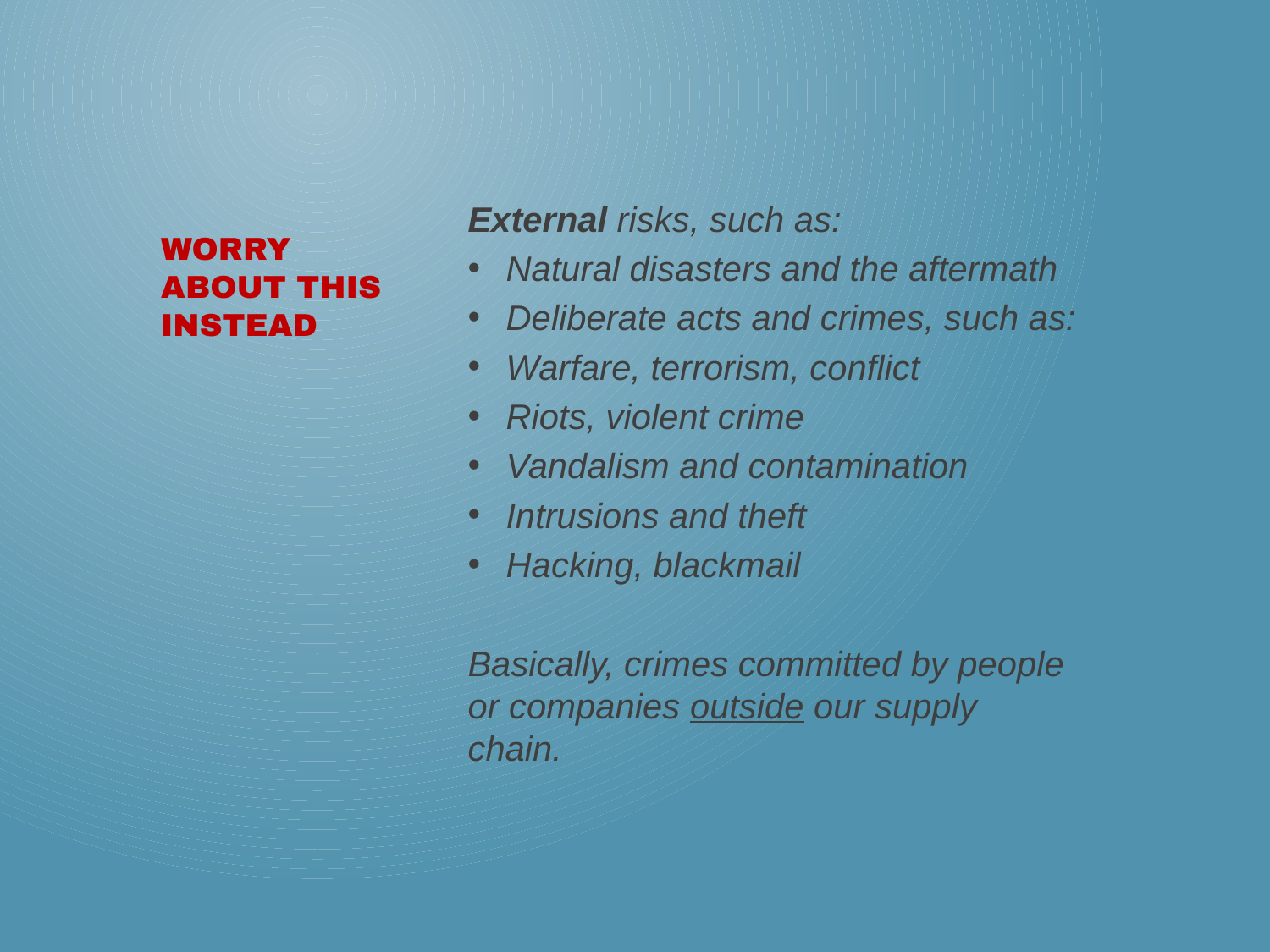

External risks, such as:
Natural disasters and the aftermath
Deliberate acts and crimes, such as:
Warfare, terrorism, conflict
Riots, violent crime
Vandalism and contamination
Intrusions and theft
Hacking, blackmail

Basically, crimes committed by people or companies outside our supply chain.
# WORRY ABOUT THIS INSTEAD